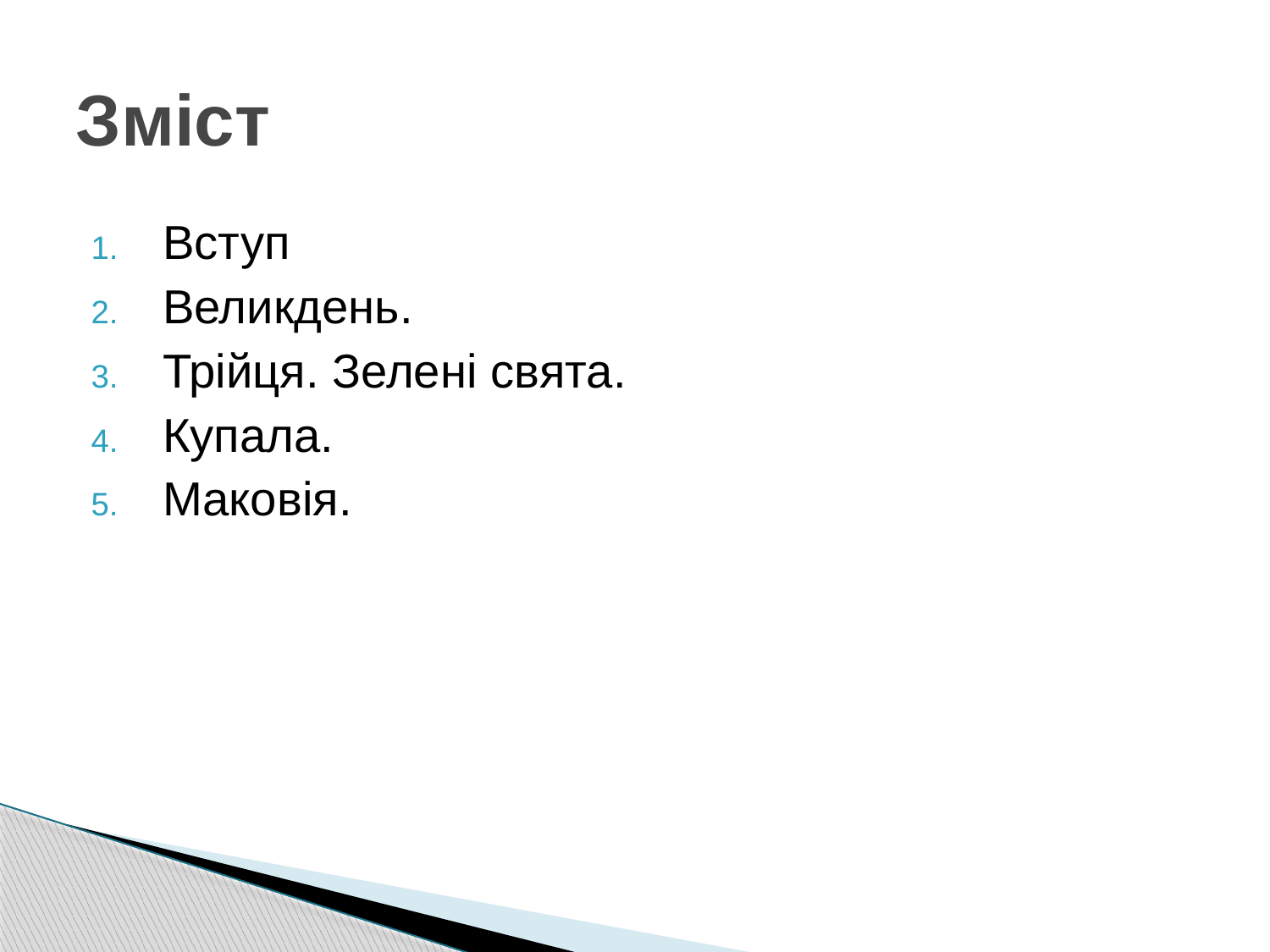

# Зміст
Вступ
Великдень.
Трійця. Зелені свята.
Купала.
Маковія.